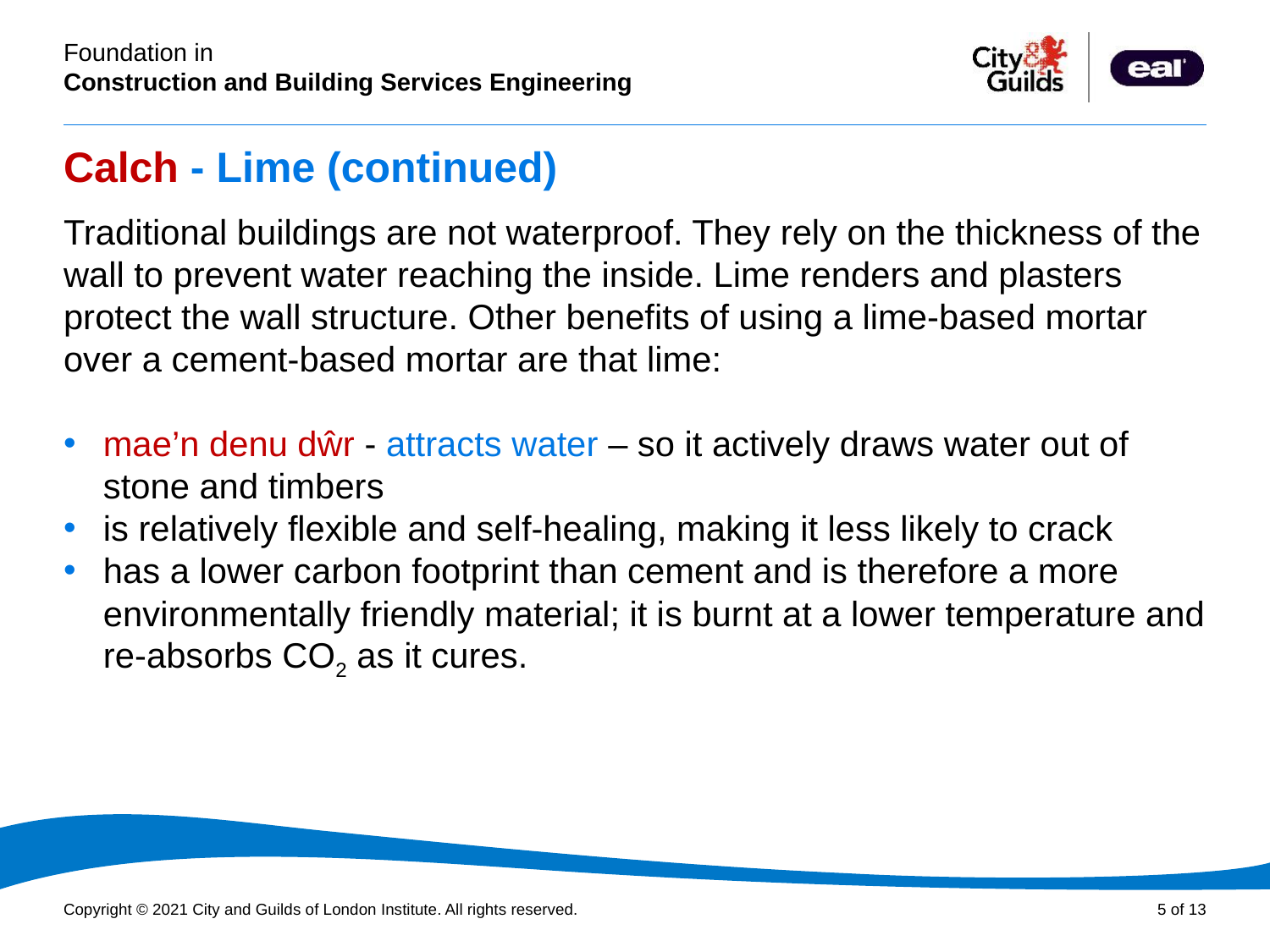

# Calch - Lime (continued)
Traditional buildings are not waterproof. They rely on the thickness of the wall to prevent water reaching the inside. Lime renders and plasters protect the wall structure. Other benefits of using a lime-based mortar over a cement-based mortar are that lime:

mae’n denu dŵr - attracts water – so it actively draws water out of stone and timbers
is relatively flexible and self-healing, making it less likely to crack
has a lower carbon footprint than cement and is therefore a more environmentally friendly material; it is burnt at a lower temperature and re-absorbs CO2 as it cures.